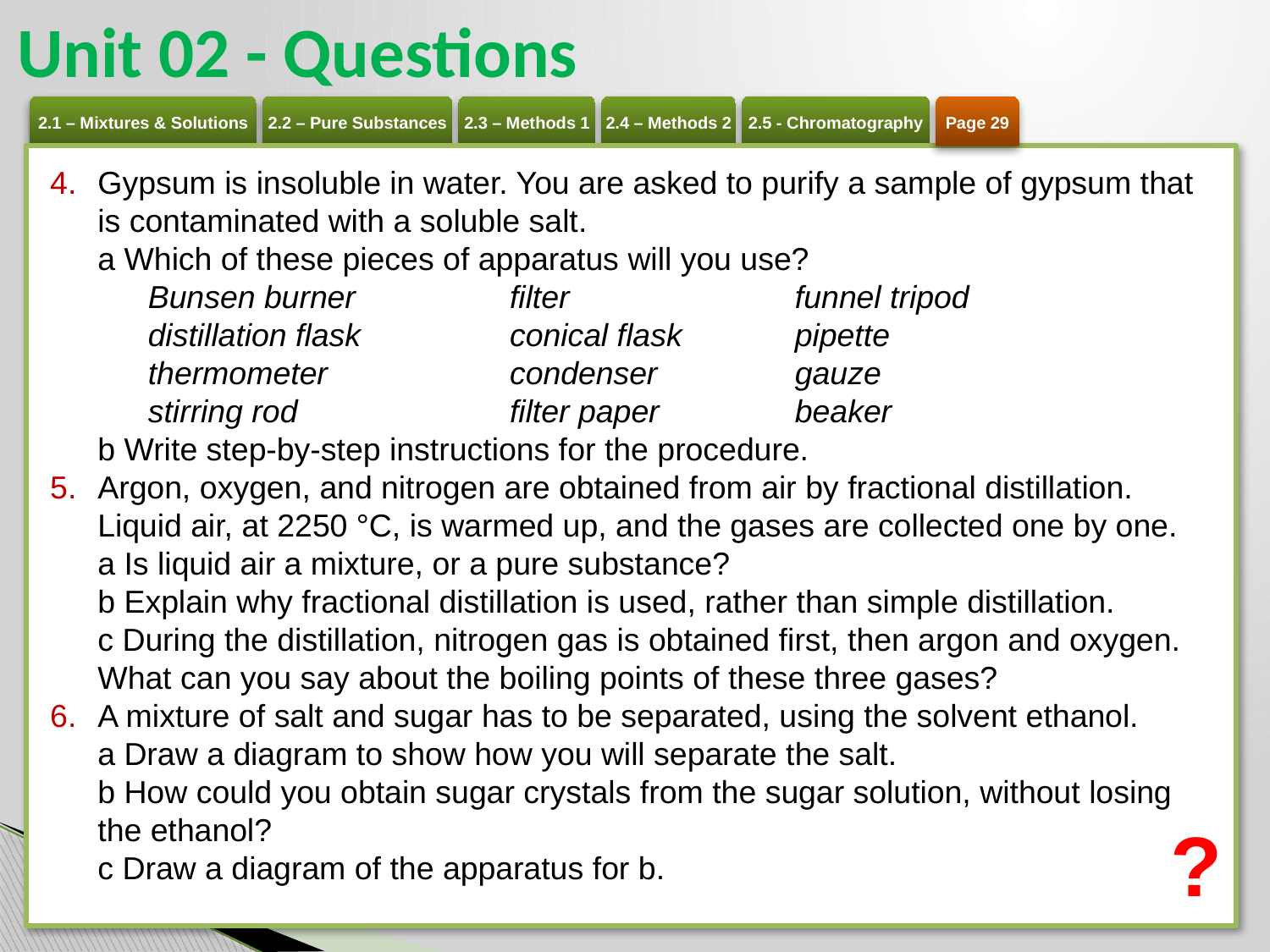

# Unit 02 - Questions
Page 29
Gypsum is insoluble in water. You are asked to purify a sample of gypsum that is contaminated with a soluble salt.
a Which of these pieces of apparatus will you use?
Bunsen burner 	filter 	funnel tripod
distillation flask 	conical flask 	pipette
thermometer 	condenser 	gauze
stirring rod 	filter paper 	beaker
b Write step-by-step instructions for the procedure.
Argon, oxygen, and nitrogen are obtained from air by fractional distillation. Liquid air, at 2250 °C, is warmed up, and the gases are collected one by one.
a Is liquid air a mixture, or a pure substance?
b Explain why fractional distillation is used, rather than simple distillation.
c During the distillation, nitrogen gas is obtained first, then argon and oxygen. What can you say about the boiling points of these three gases?
A mixture of salt and sugar has to be separated, using the solvent ethanol.
a Draw a diagram to show how you will separate the salt.
b How could you obtain sugar crystals from the sugar solution, without losing the ethanol?
c Draw a diagram of the apparatus for b.
?